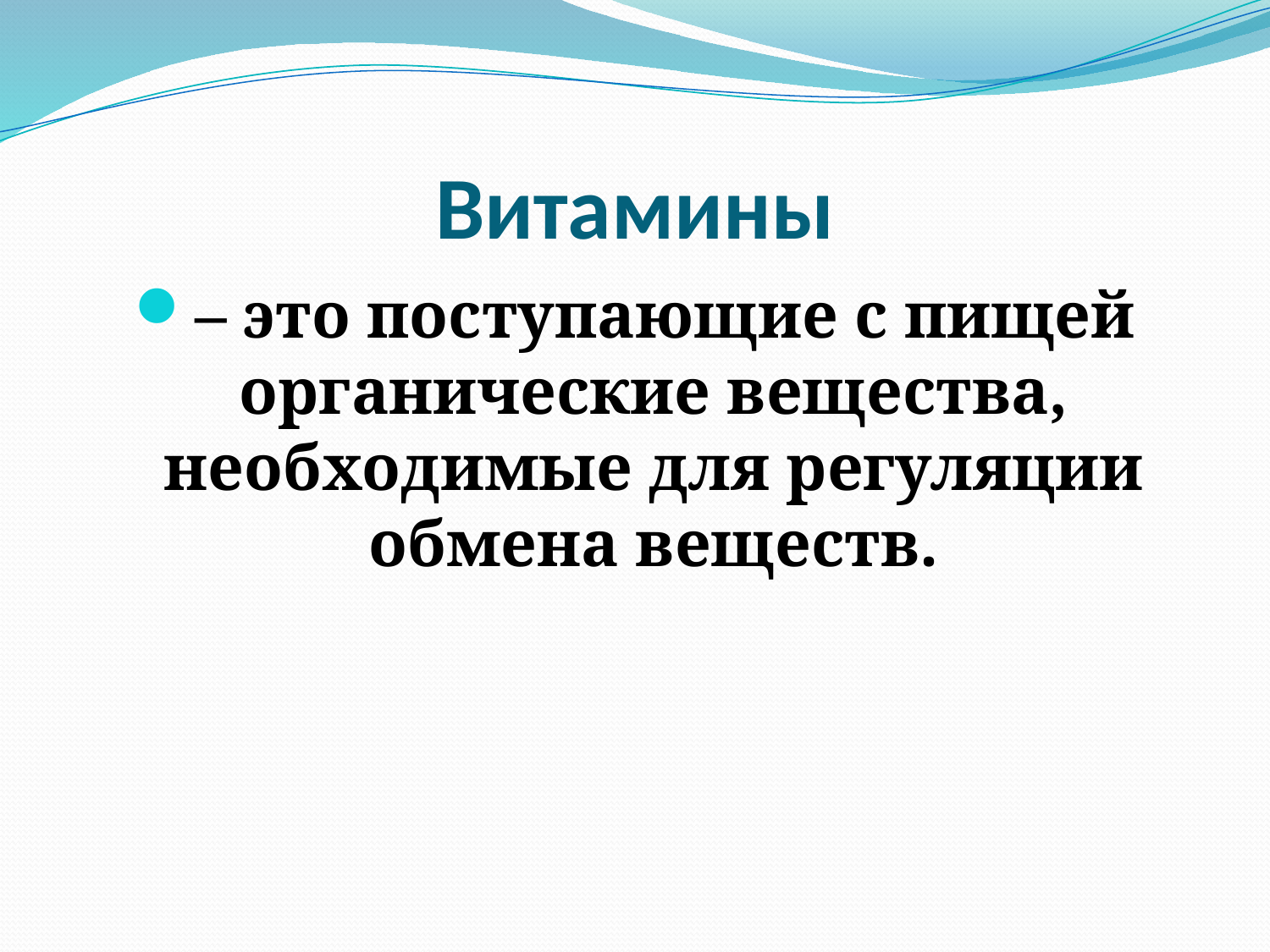

# Витамины
– это поступающие с пищей органические вещества, необходимые для регуляции обмена веществ.